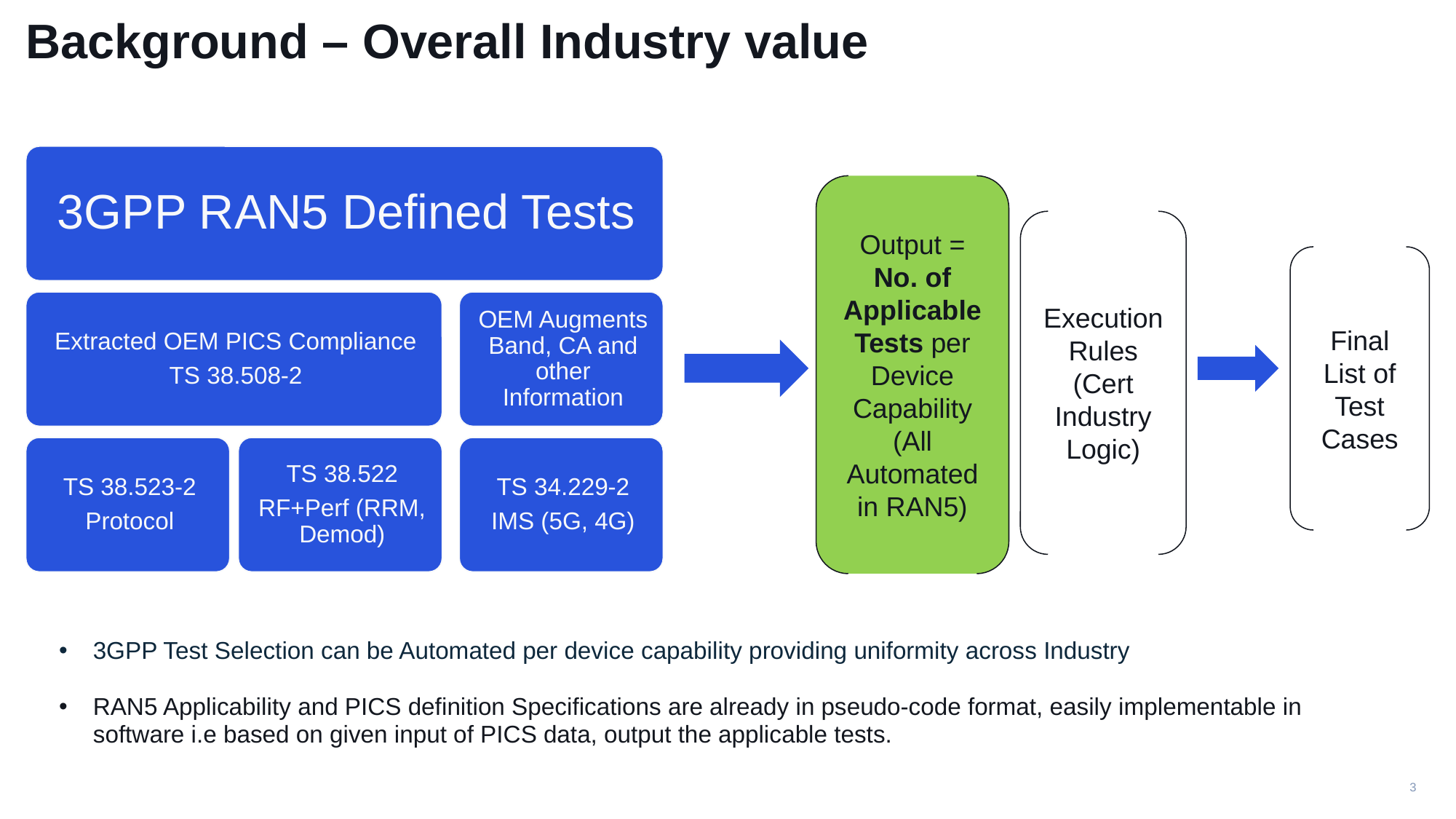

# Background – Overall Industry value

3GPP RAN5 Defined Tests
Extracted OEM PICS Compliance
TS 38.508-2
TS 38.523-2
Protocol
TS 38.522
RF+Perf (RRM, Demod)
OEM Augments Band, CA and other Information
TS 34.229-2
IMS (5G, 4G)
Output = No. of Applicable Tests per Device Capability
(All Automated in RAN5)
Execution Rules (Cert Industry Logic)
Final List of Test Cases

3GPP Test Selection can be Automated per device capability providing uniformity across Industry

RAN5 Applicability and PICS definition Specifications are already in pseudo-code format, easily implementable in software i.e based on given input of PICS data, output the applicable tests.